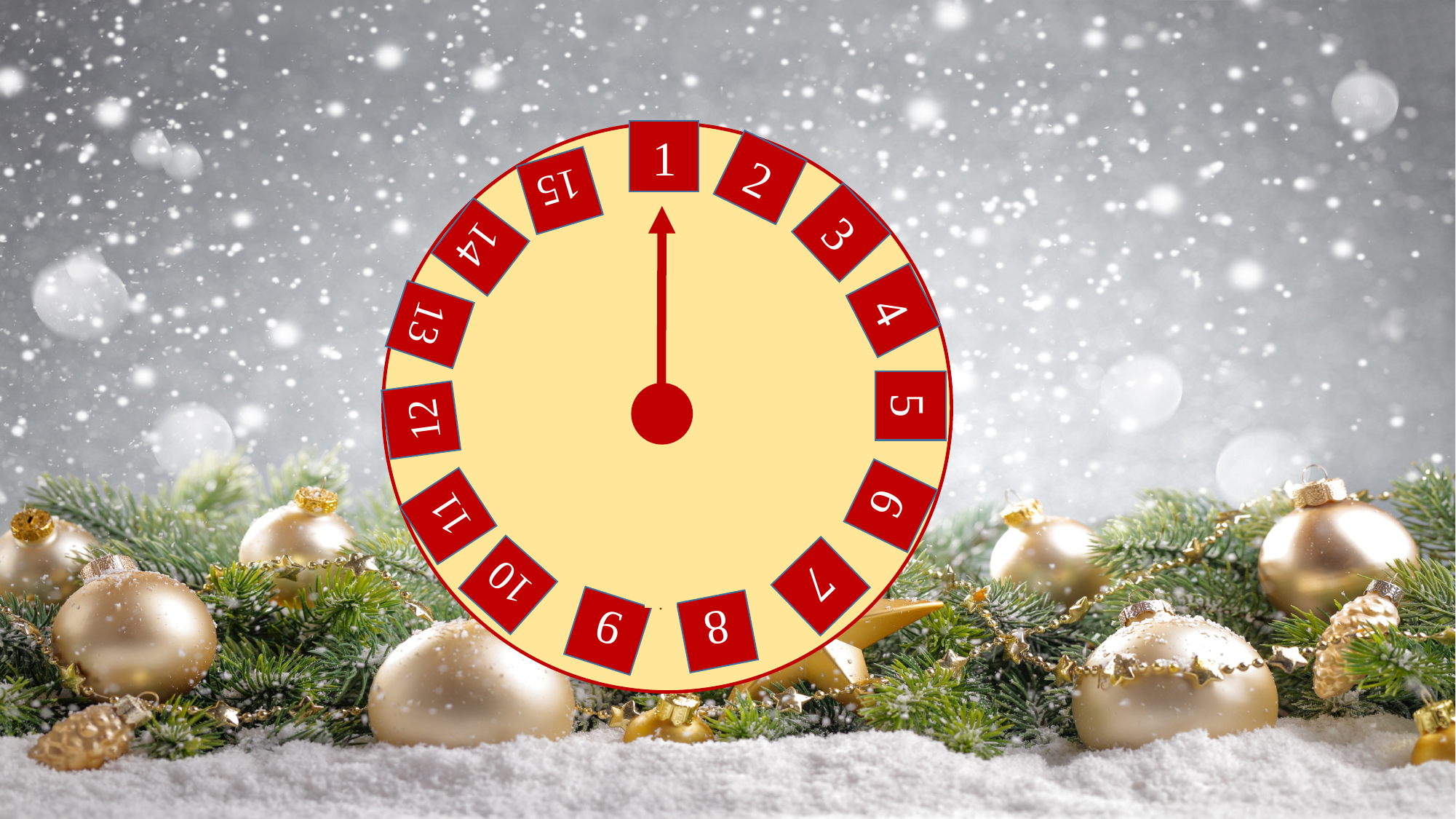

1

2
15
3

14
4
13
5

12
6
11
10
7
9
8